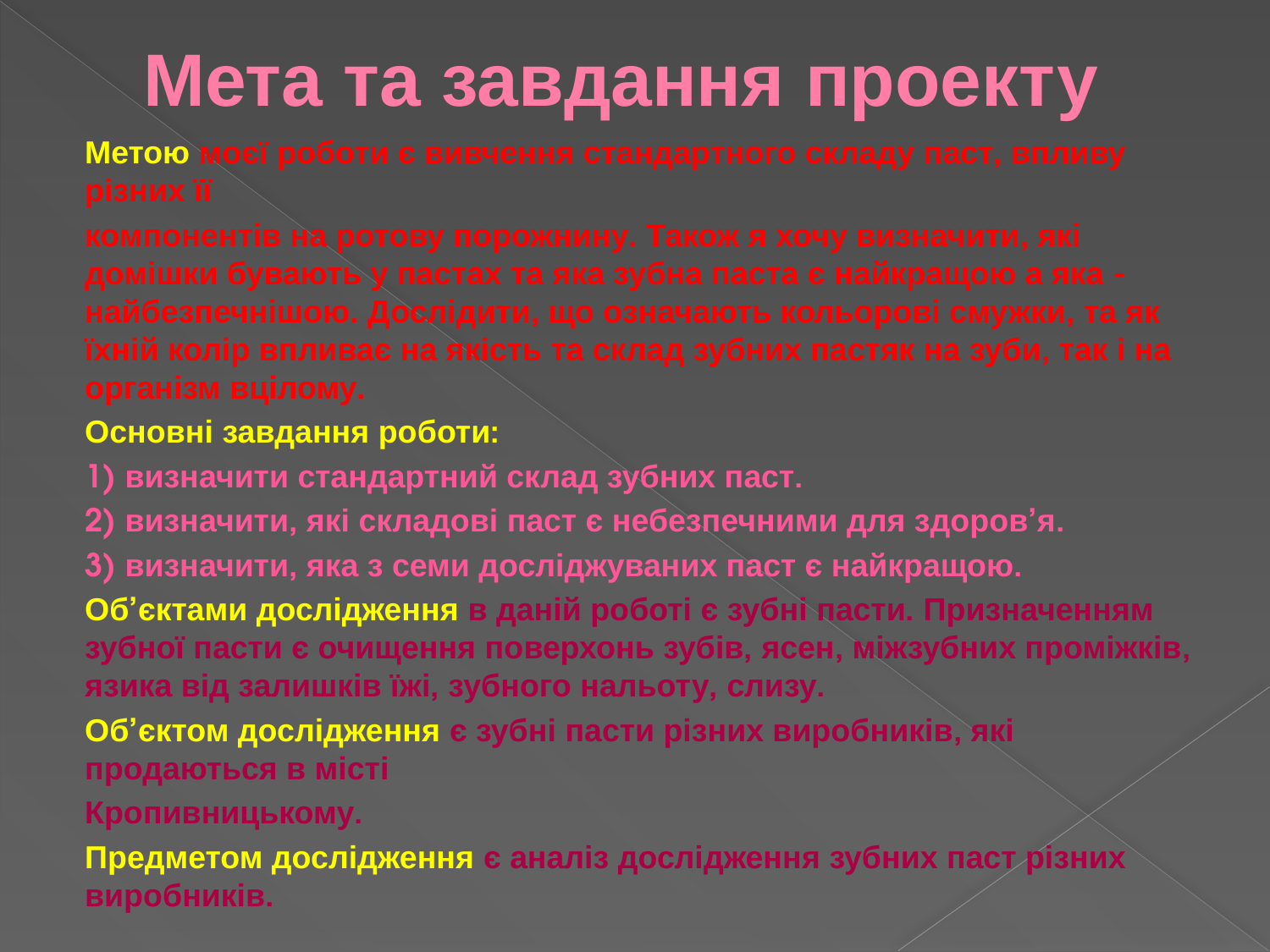

# Мета та завдання проекту
Метою моєї роботи є вивчення стандартного складу паст, впливу різних її
компонентів на ротову порожнину. Також я хочу визначити, які домішки бувають у пастах та яка зубна паста є найкращою а яка - найбезпечнішою. Дослідити, що означають кольорові смужки, та як їхній колір впливає на якість та склад зубних пастяк на зуби, так і на організм вцілому.
Основні завдання роботи:
1) визначити стандартний склад зубних паст.
2) визначити, які складові паст є небезпечними для здоров’я.
3) визначити, яка з семи досліджуваних паст є найкращою.
Об’єктами дослідження в даній роботі є зубні пасти. Призначенням зубної пасти є очищення поверхонь зубів, ясен, міжзубних проміжків, язика від залишків їжі, зубного нальоту, слизу.
Об’єктом дослідження є зубні пасти різних виробників, які продаються в місті
Кропивницькому.
Предметом дослідження є аналіз дослідження зубних паст різних виробників.